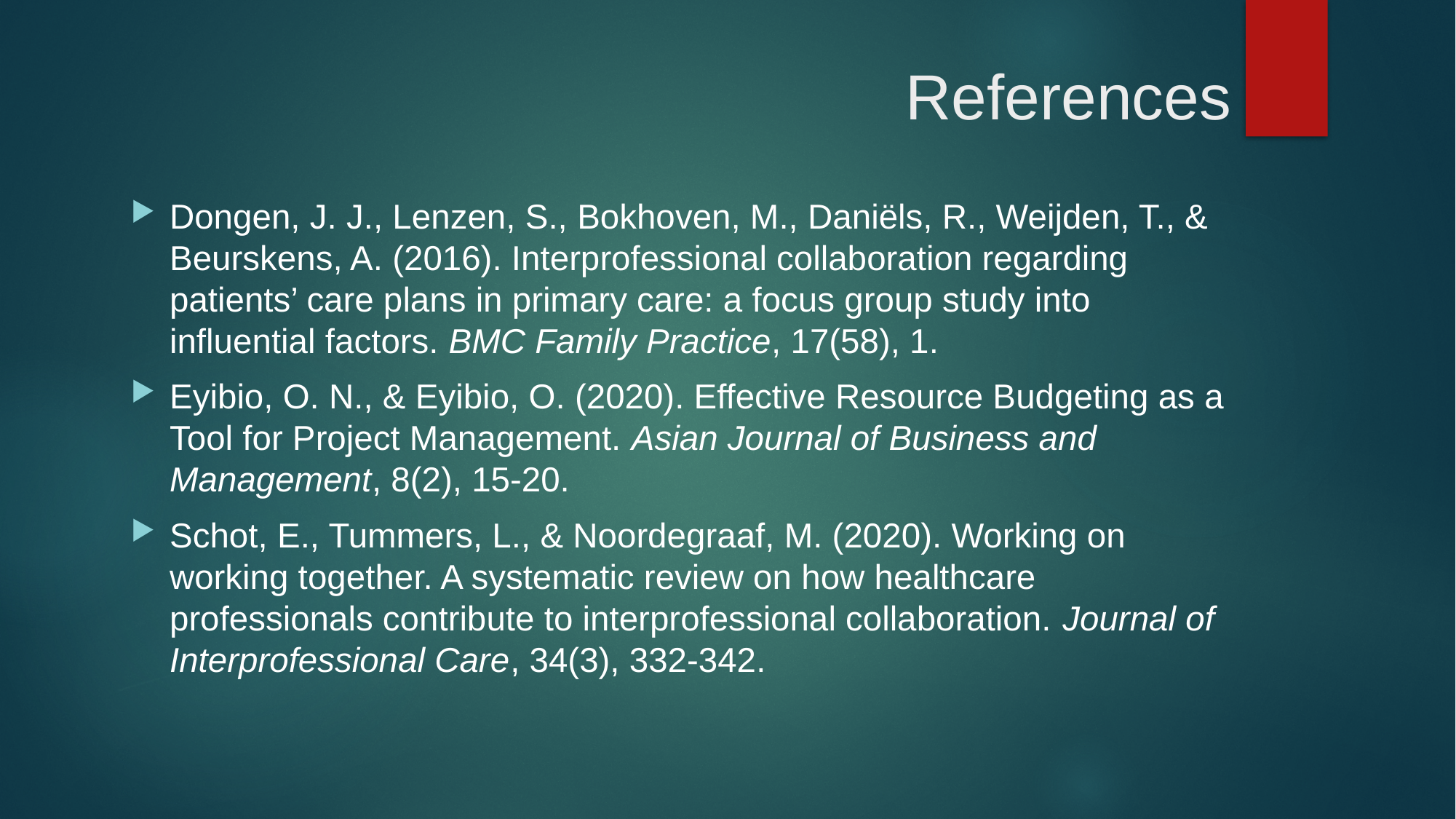

# References
Dongen, J. J., Lenzen, S., Bokhoven, M., Daniëls, R., Weijden, T., & Beurskens, A. (2016). Interprofessional collaboration regarding patients’ care plans in primary care: a focus group study into influential factors. BMC Family Practice, 17(58), 1.
Eyibio, O. N., & Eyibio, O. (2020). Effective Resource Budgeting as a Tool for Project Management. Asian Journal of Business and Management, 8(2), 15-20.
Schot, E., Tummers, L., & Noordegraaf, M. (2020). Working on working together. A systematic review on how healthcare professionals contribute to interprofessional collaboration. Journal of Interprofessional Care, 34(3), 332-342.